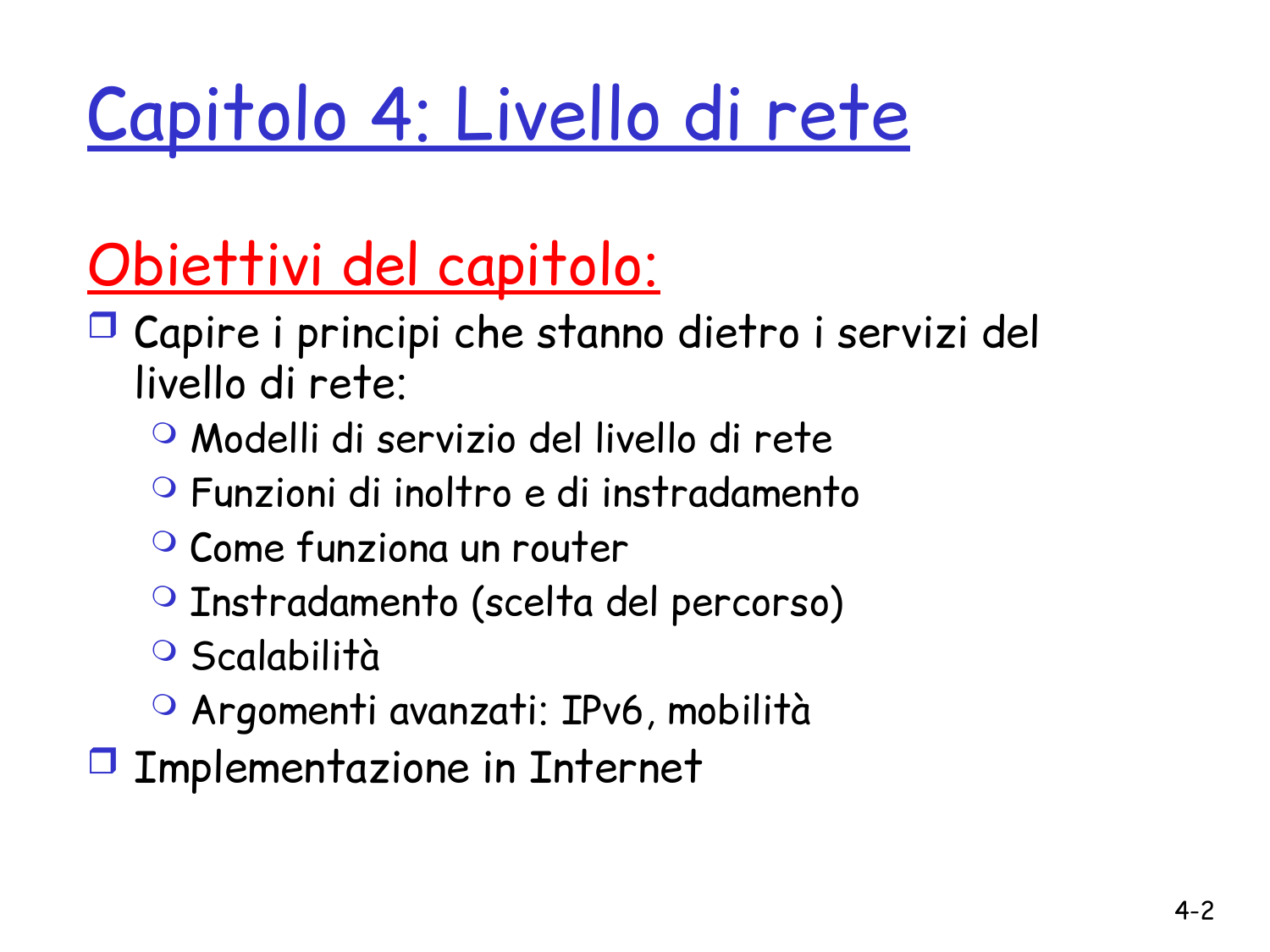

# Capitolo 4: Livello di rete
Obiettivi del capitolo:
Capire i principi che stanno dietro i servizi del livello di rete:
Modelli di servizio del livello di rete
Funzioni di inoltro e di instradamento
Come funziona un router
Instradamento (scelta del percorso)
Scalabilità
Argomenti avanzati: IPv6, mobilità
Implementazione in Internet
4-2